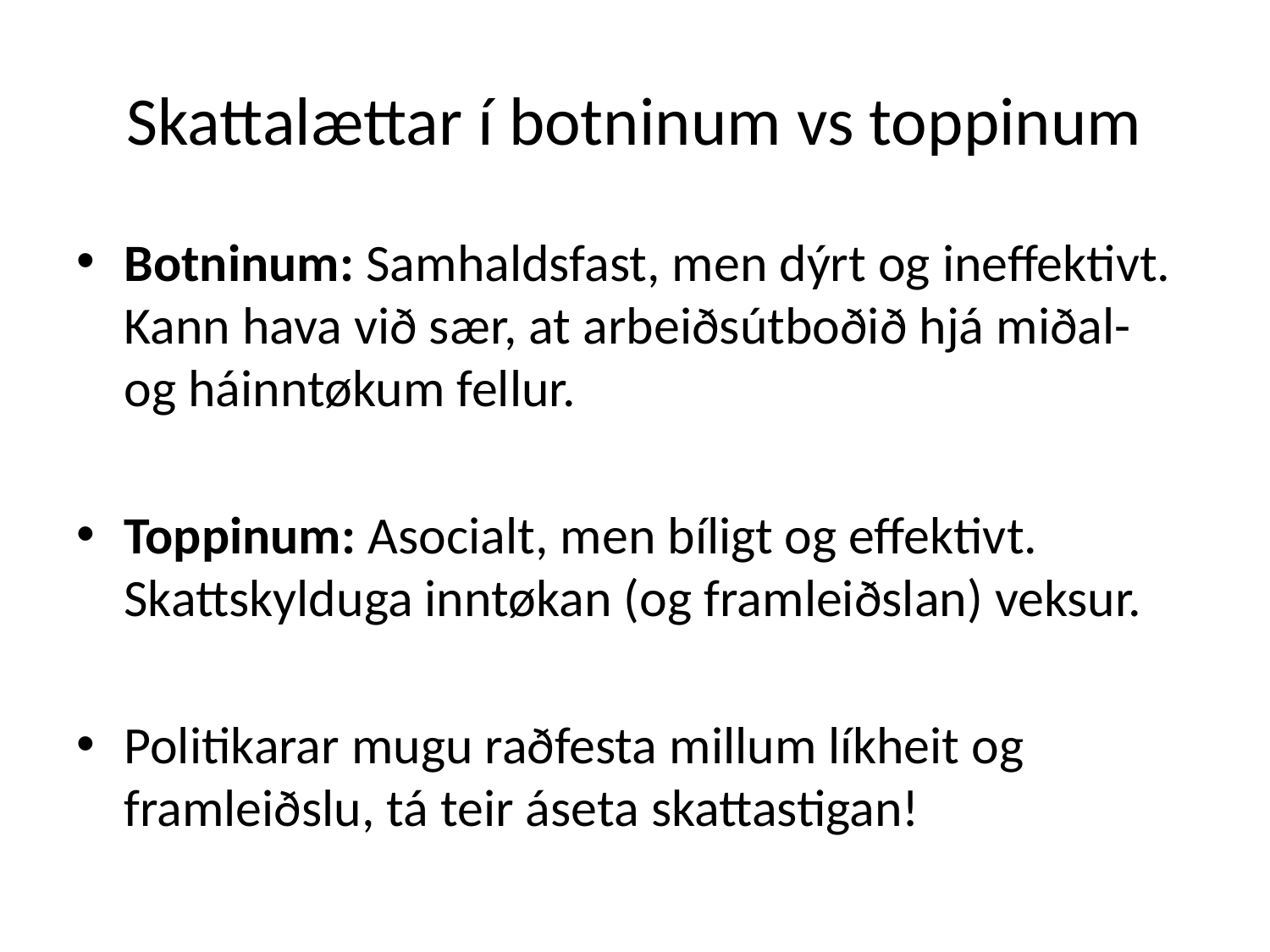

# Skattalættar í botninum vs toppinum
Botninum: Samhaldsfast, men dýrt og ineffektivt. Kann hava við sær, at arbeiðsútboðið hjá miðal- og háinntøkum fellur.

Toppinum: Asocialt, men bíligt og effektivt. Skattskylduga inntøkan (og framleiðslan) veksur.

Politikarar mugu raðfesta millum líkheit og framleiðslu, tá teir áseta skattastigan!